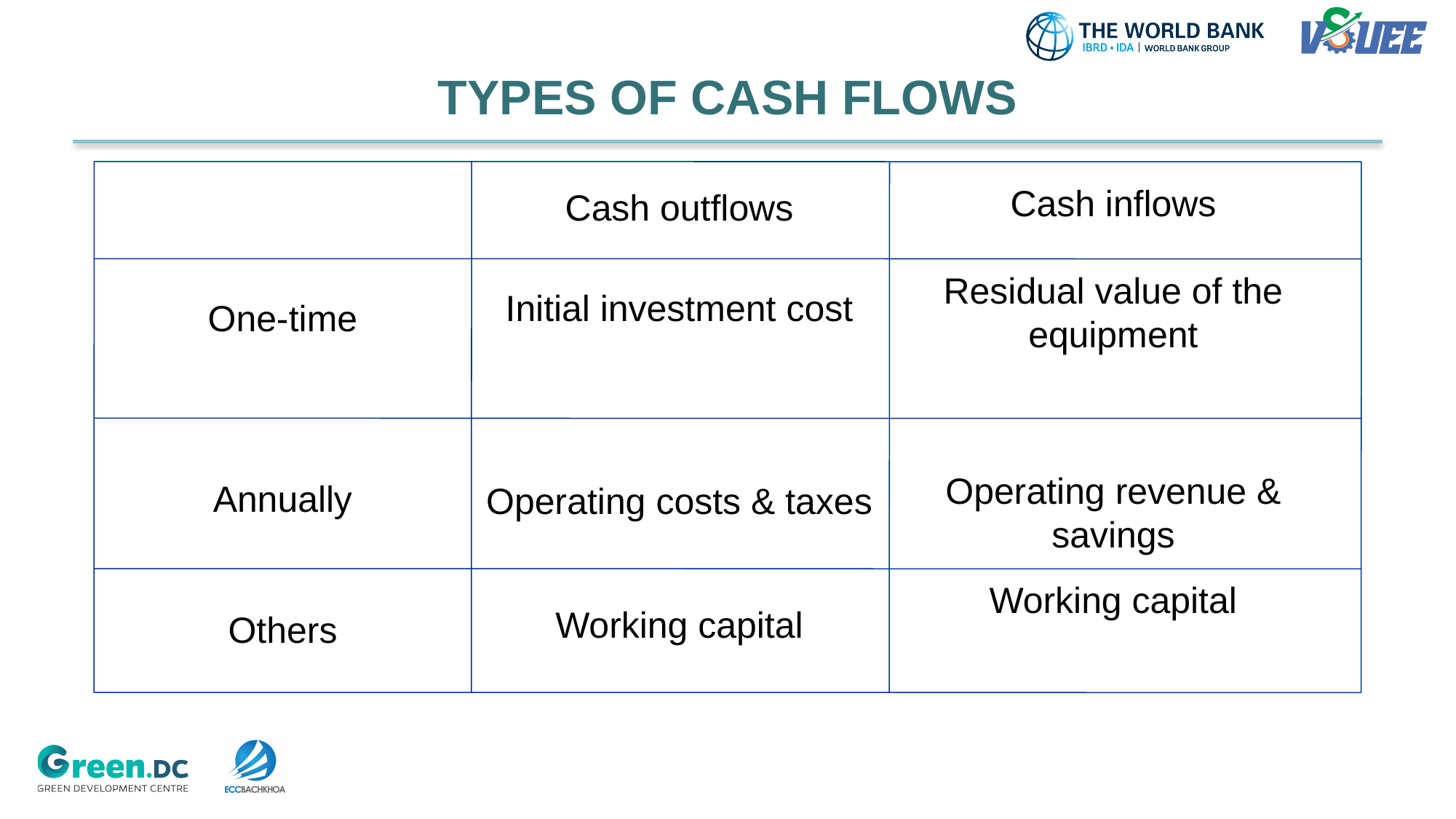

# TYPES OF CASH FLOWS
Cash inflows
Residual value of the equipment

Operating revenue & savings
Working capital
Cash outflows
Initial investment cost

Operating costs & taxes

Working capital

One-time

Annually

Others